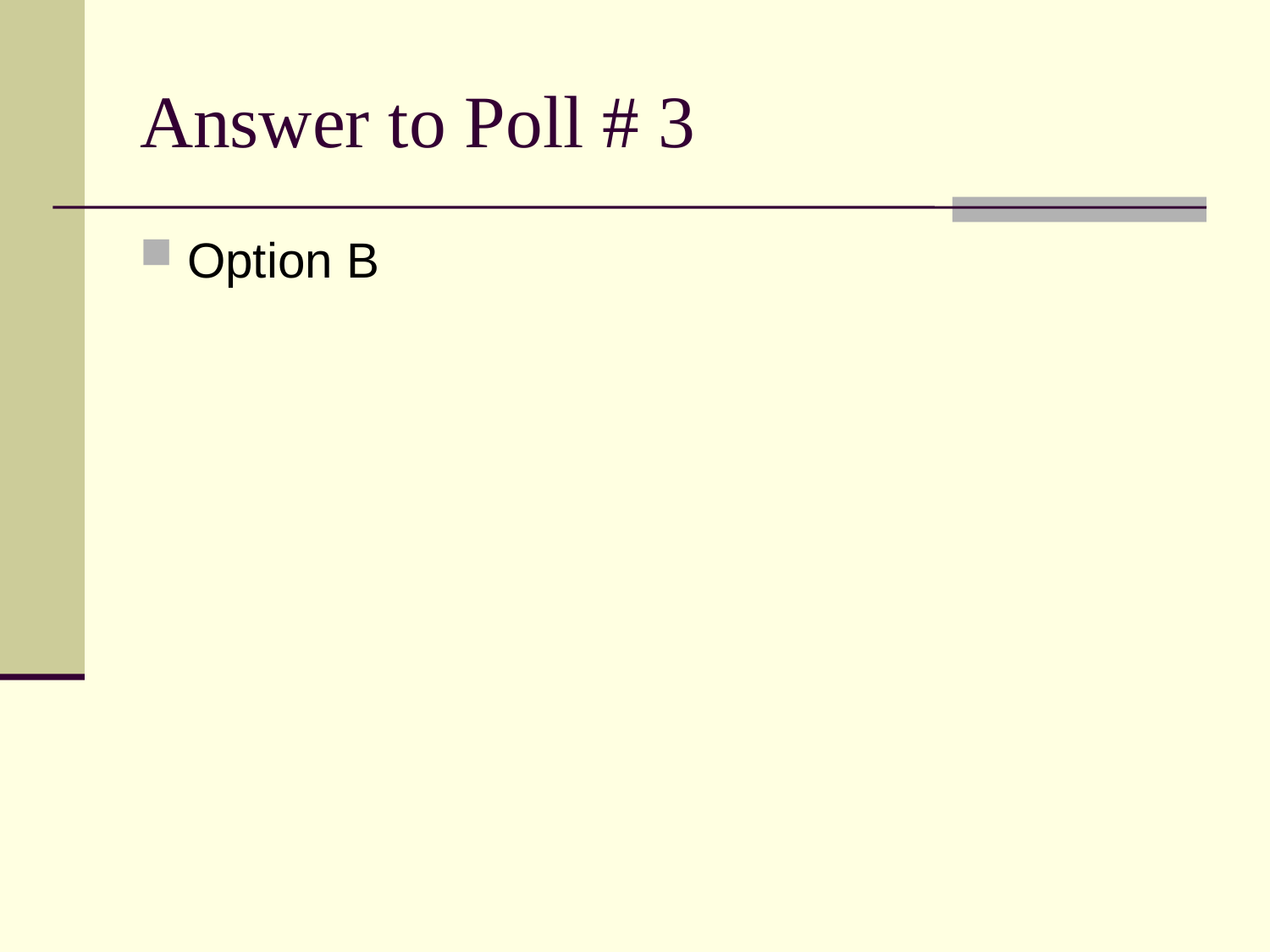

# Answer to Poll # 3
Option B